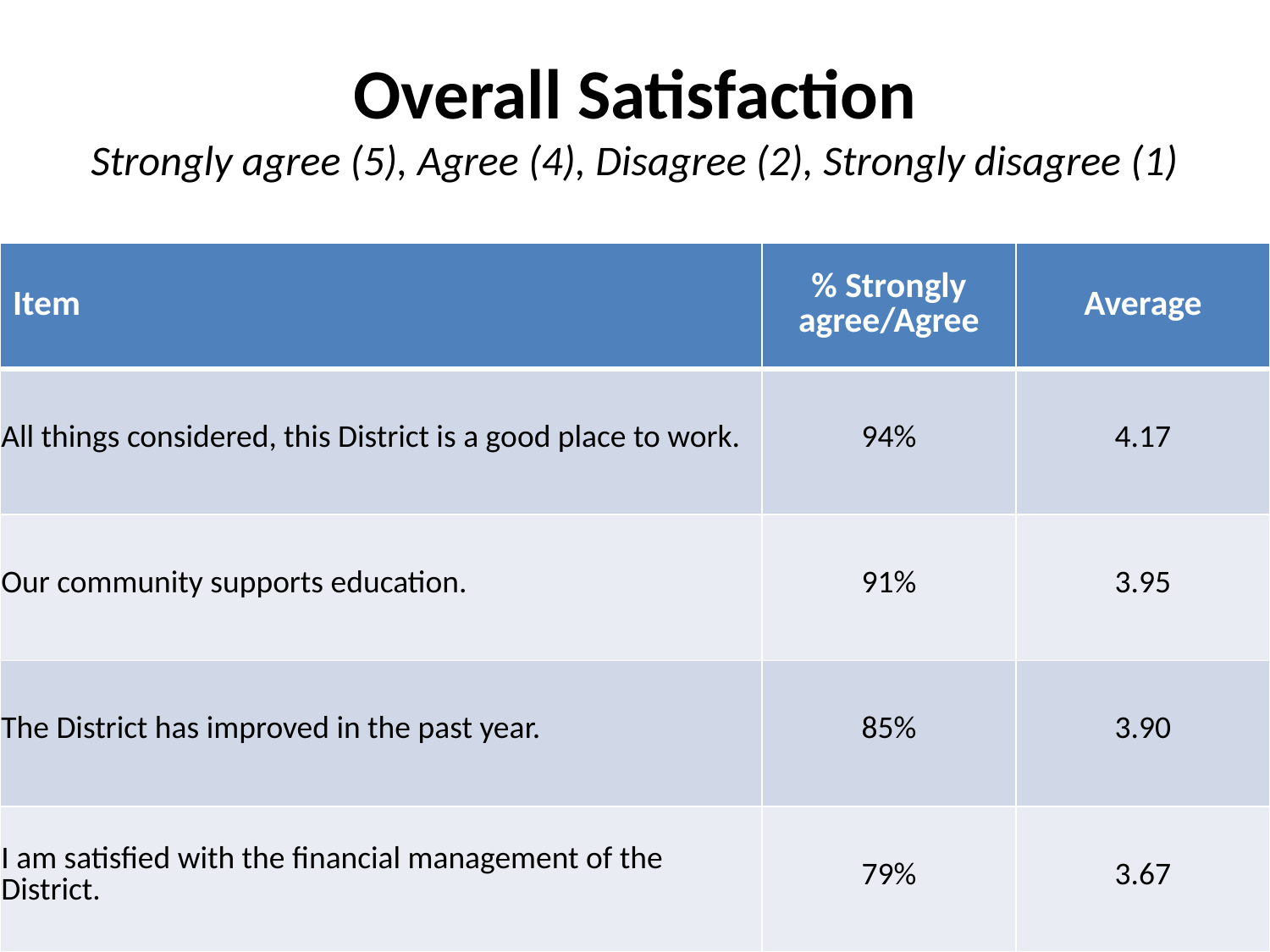

# Overall Satisfaction Strongly agree (5), Agree (4), Disagree (2), Strongly disagree (1)
| Item | % Strongly agree/Agree | Average |
| --- | --- | --- |
| All things considered, this District is a good place to work. | 94% | 4.17 |
| Our community supports education. | 91% | 3.95 |
| The District has improved in the past year. | 85% | 3.90 |
| I am satisfied with the financial management of the District. | 79% | 3.67 |